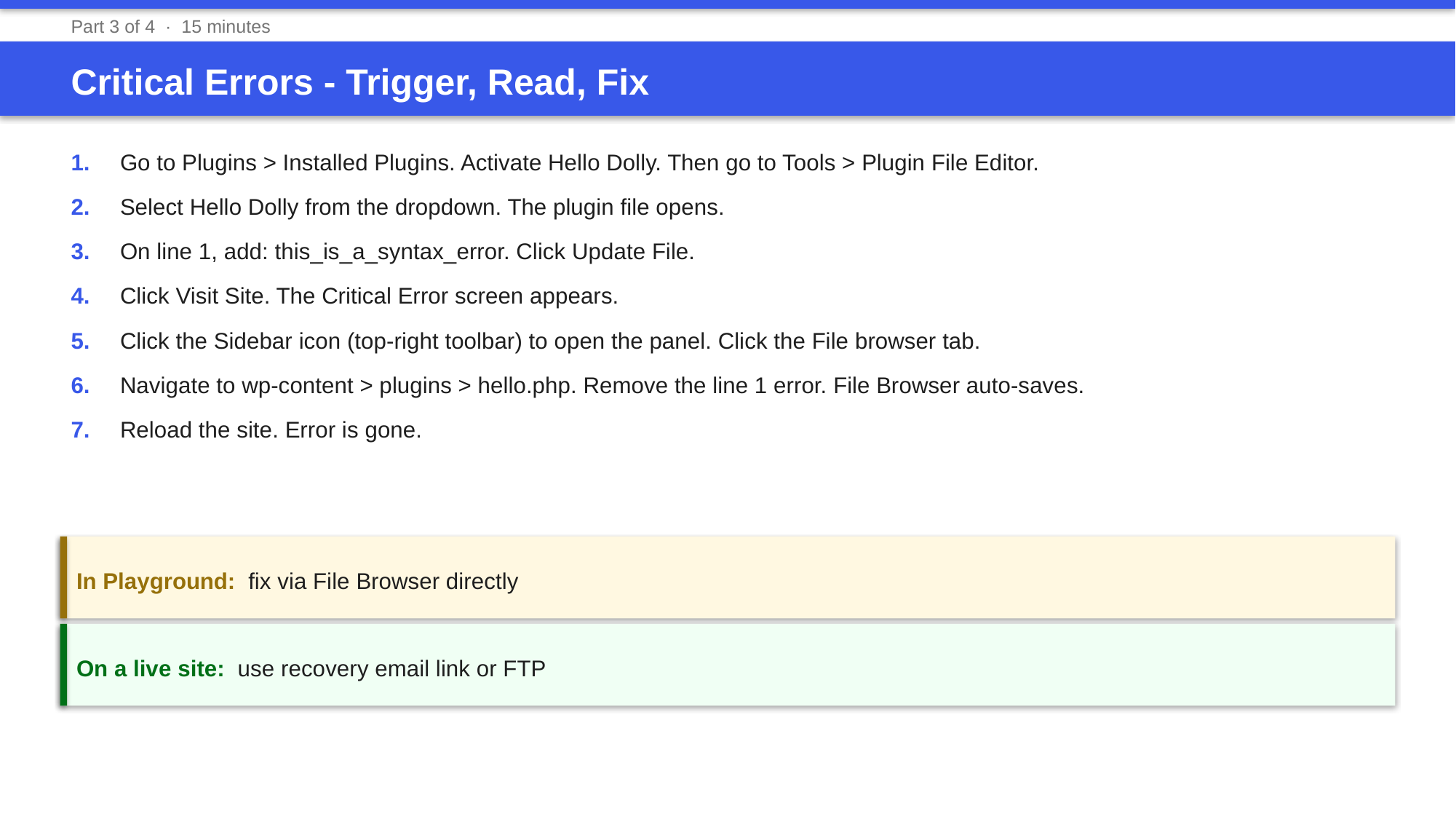

Part 3 of 4  ·  15 minutes

Critical Errors - Trigger, Read, Fix
1.	Go to Plugins > Installed Plugins. Activate Hello Dolly. Then go to Tools > Plugin File Editor.
2.	Select Hello Dolly from the dropdown. The plugin file opens.
3.	On line 1, add: this_is_a_syntax_error. Click Update File.
4.	Click Visit Site. The Critical Error screen appears.
5.	Click the Sidebar icon (top-right toolbar) to open the panel. Click the File browser tab.
6.	Navigate to wp-content > plugins > hello.php. Remove the line 1 error. File Browser auto-saves.
7.	Reload the site. Error is gone.

In Playground:  fix via File Browser directly

On a live site:  use recovery email link or FTP